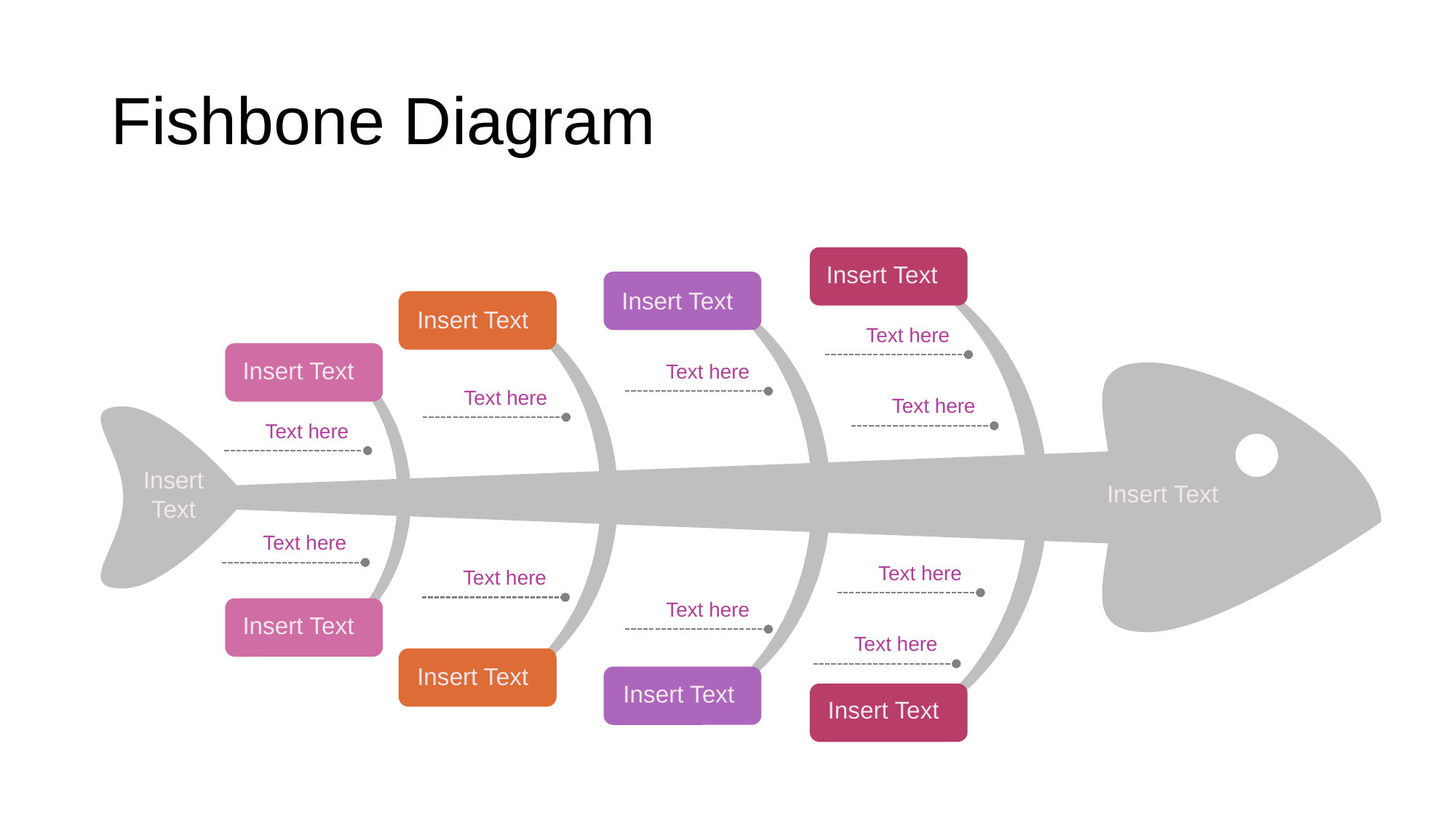

# Fishbone Diagram

Insert Text

Insert Text

Insert Text

Text here

Insert Text

Text here

Text here
Text here
Text here
Insert
Text
Insert Text
Text here
Text here
Text here
Text here

Insert Text
Text here

Insert Text

Insert Text

Insert Text